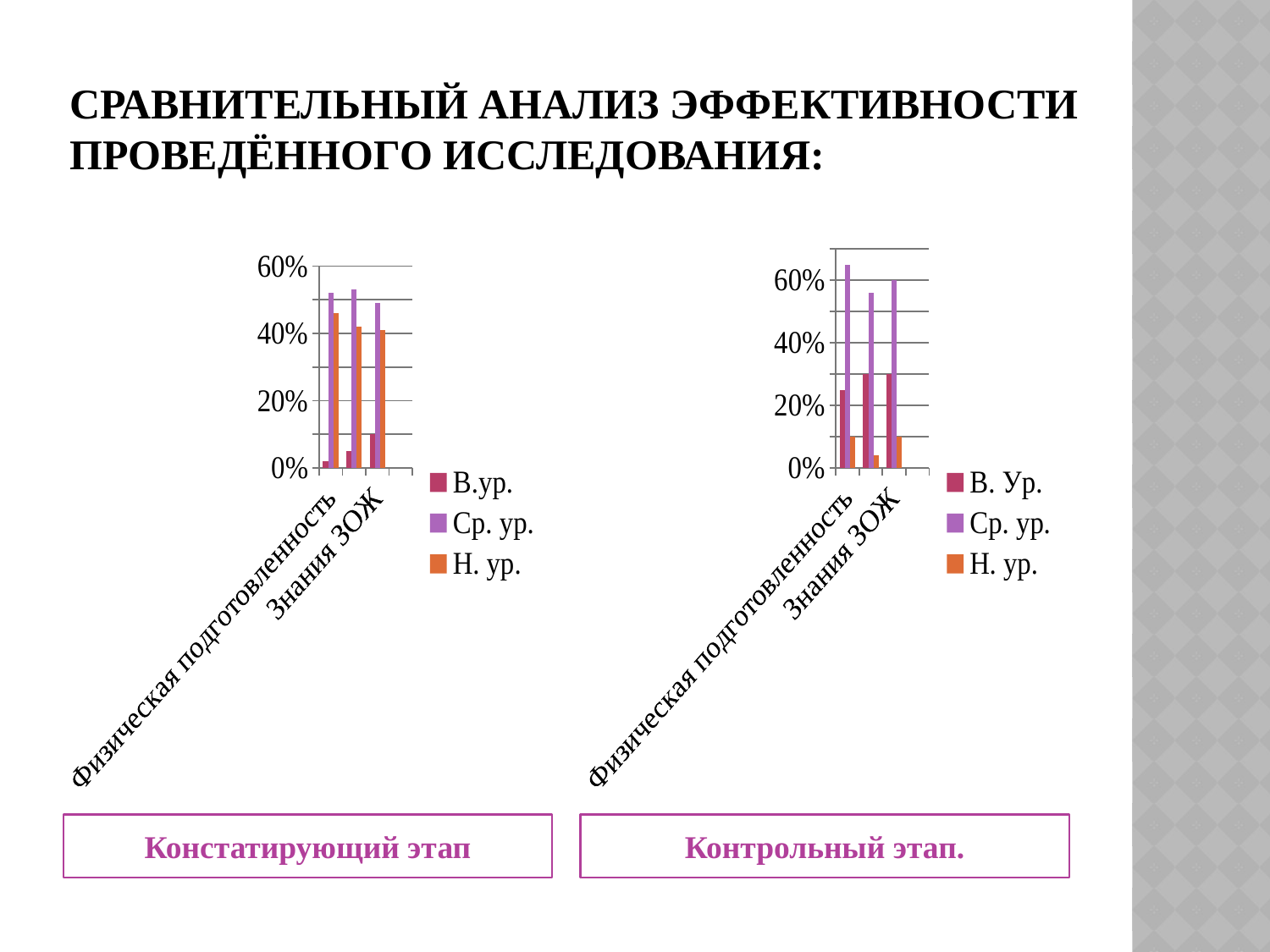

# Сравнительный анализ эффективности проведённого исследования:

### Chart

| Category | В.ур. | Ср. ур. | Н. ур. |
|---|---|---|---|
| Физическая подготовленность | 0.02 | 0.52 | 0.46 |
| Психоэмоциональное состояние | 0.05 | 0.53 | 0.42 |
| Знания ЗОЖ | 0.1 | 0.49 | 0.41 |

### Chart

| Category | В. Ур. | Ср. ур. | Н. ур. |
|---|---|---|---|
| Физическая подготовленность | 0.25 | 0.65 | 0.1 |
| Психоэмоциональное состояние | 0.3 | 0.56 | 0.04 |
| Знания ЗОЖ | 0.3 | 0.6 | 0.1 |
Констатирующий этап
Контрольный этап.